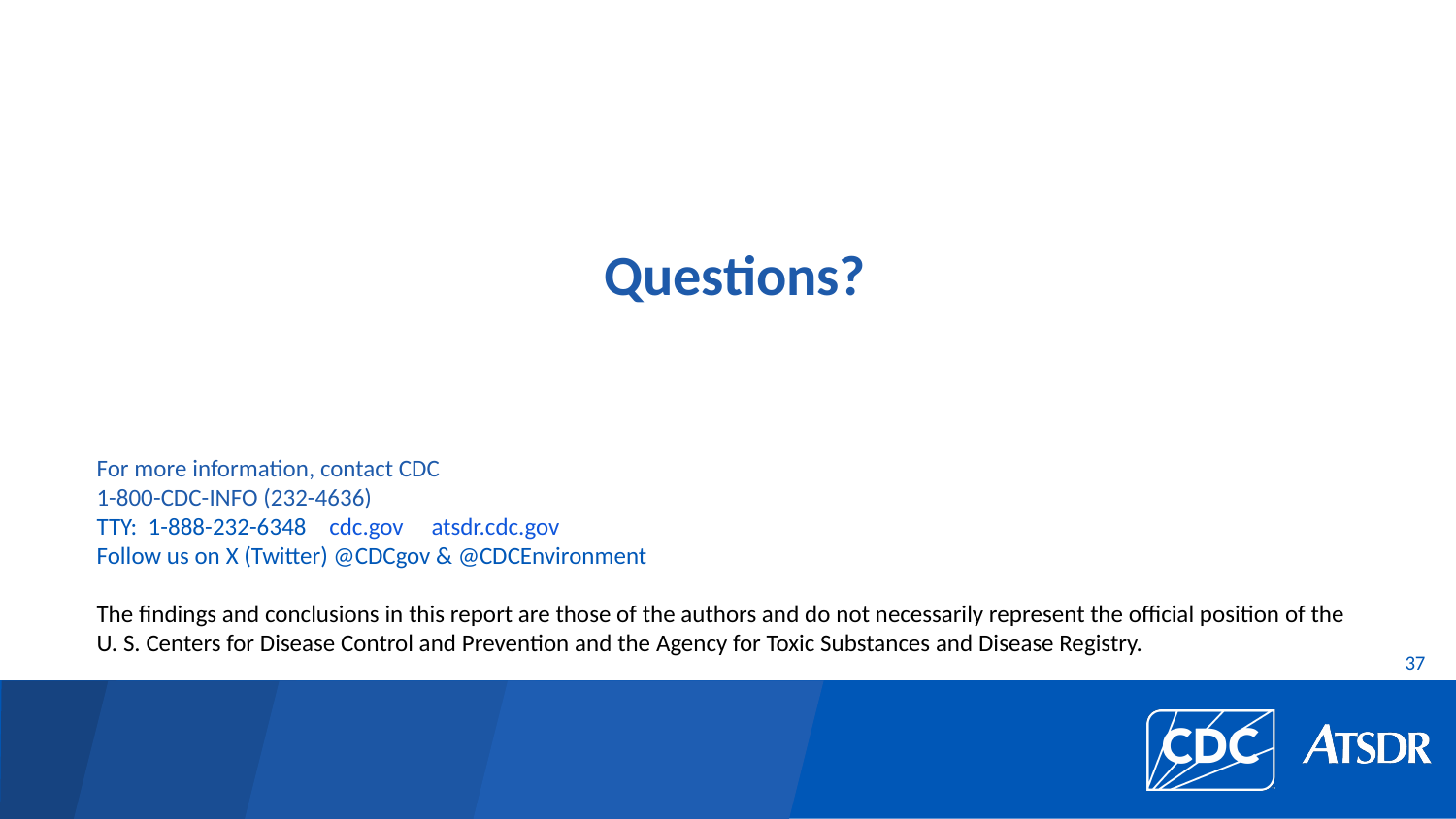

# Questions?
For more information, contact CDC
1-800-CDC-INFO (232-4636)
TTY:  1-888-232-6348    cdc.gov     atsdr.cdc.gov
Follow us on X (Twitter) @CDCgov & @CDCEnvironment
The findings and conclusions in this report are those of the authors and do not necessarily represent the official position of the U. S. Centers for Disease Control and Prevention and the Agency for Toxic Substances and Disease Registry.
37